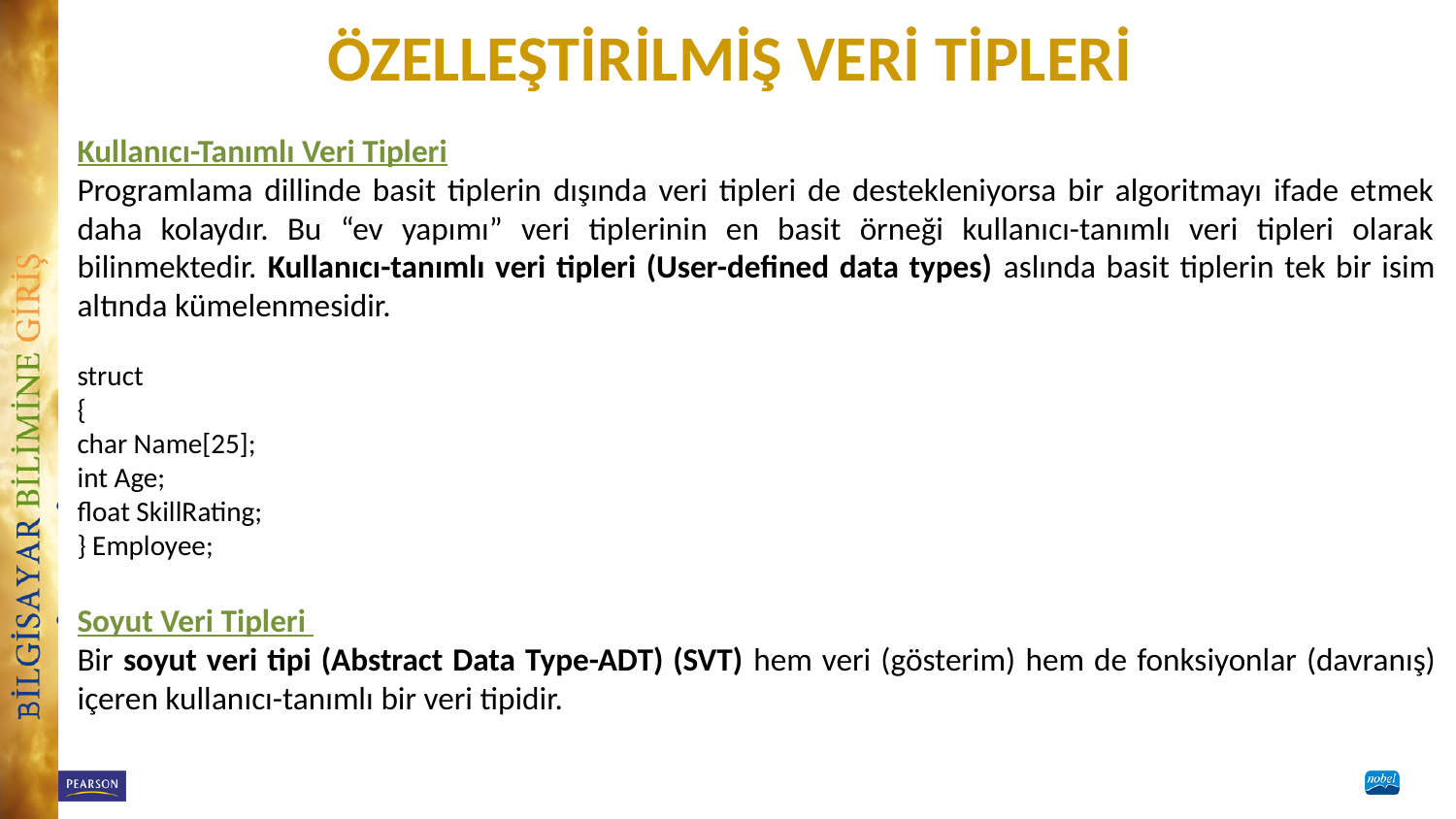

# ÖZELLEŞTİRİLMİŞ VERİ TİPLERİ
Kullanıcı-Tanımlı Veri Tipleri
Programlama dillinde basit tiplerin dışında veri tipleri de destekleniyorsa bir algoritmayı ifade etmek daha kolaydır. Bu “ev yapımı” veri tiplerinin en basit örneği kullanıcı-tanımlı veri tipleri olarak bilinmektedir. Kullanıcı-tanımlı veri tipleri (User-defined data types) aslında basit tiplerin tek bir isim altında kümelenmesidir.

struct
{
char Name[25];
int Age;
float SkillRating;
} Employee;

Soyut Veri Tipleri
Bir soyut veri tipi (Abstract Data Type-ADT) (SVT) hem veri (gösterim) hem de fonksiyonlar (davranış) içeren kullanıcı-tanımlı bir veri tipidir.